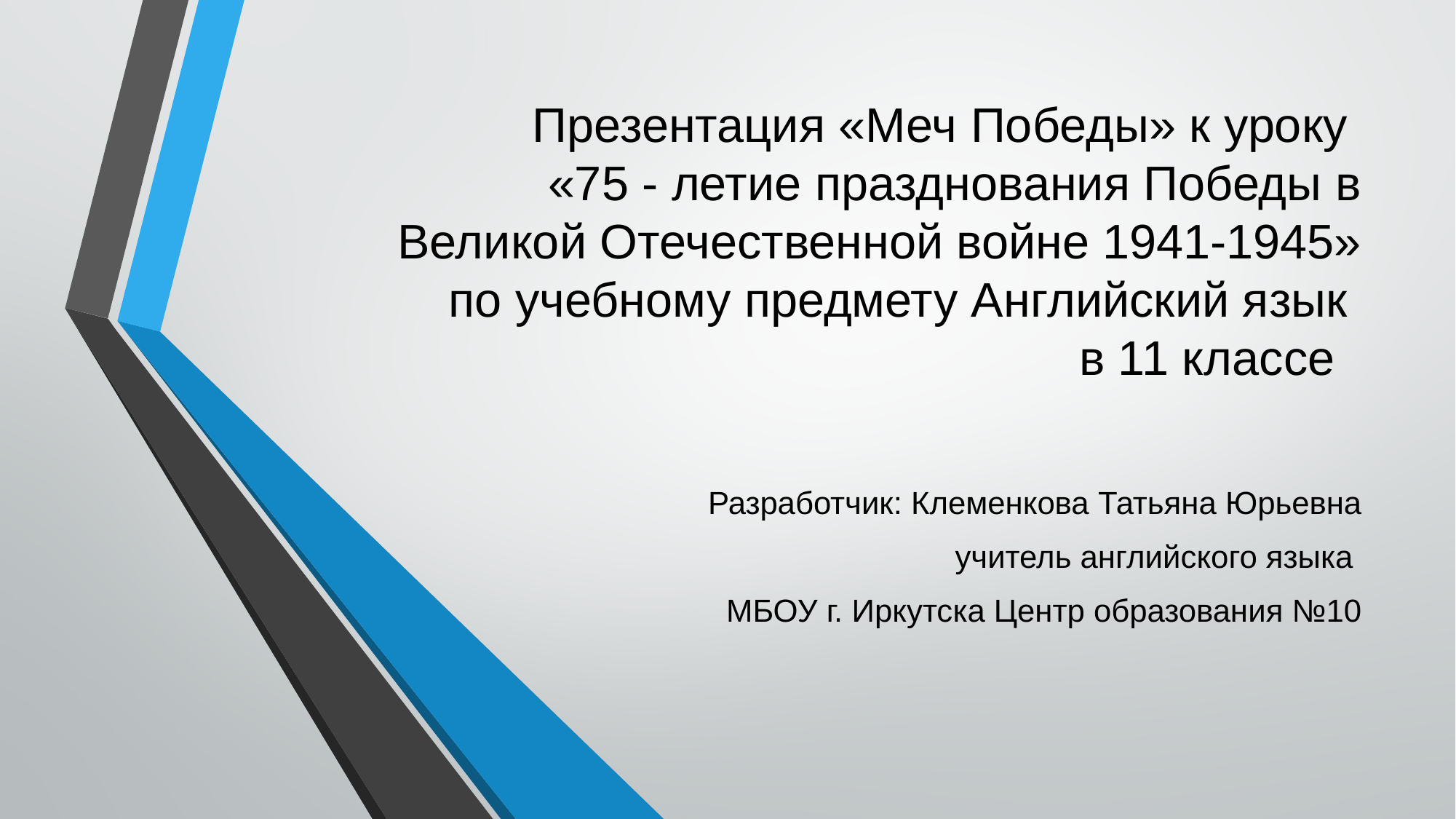

# Презентация «Меч Победы» к уроку «75 - летие празднования Победы в Великой Отечественной войне 1941-1945» по учебному предмету Английский язык в 11 классе
Разработчик: Клеменкова Татьяна Юрьевна
учитель английского языка
МБОУ г. Иркутска Центр образования №10